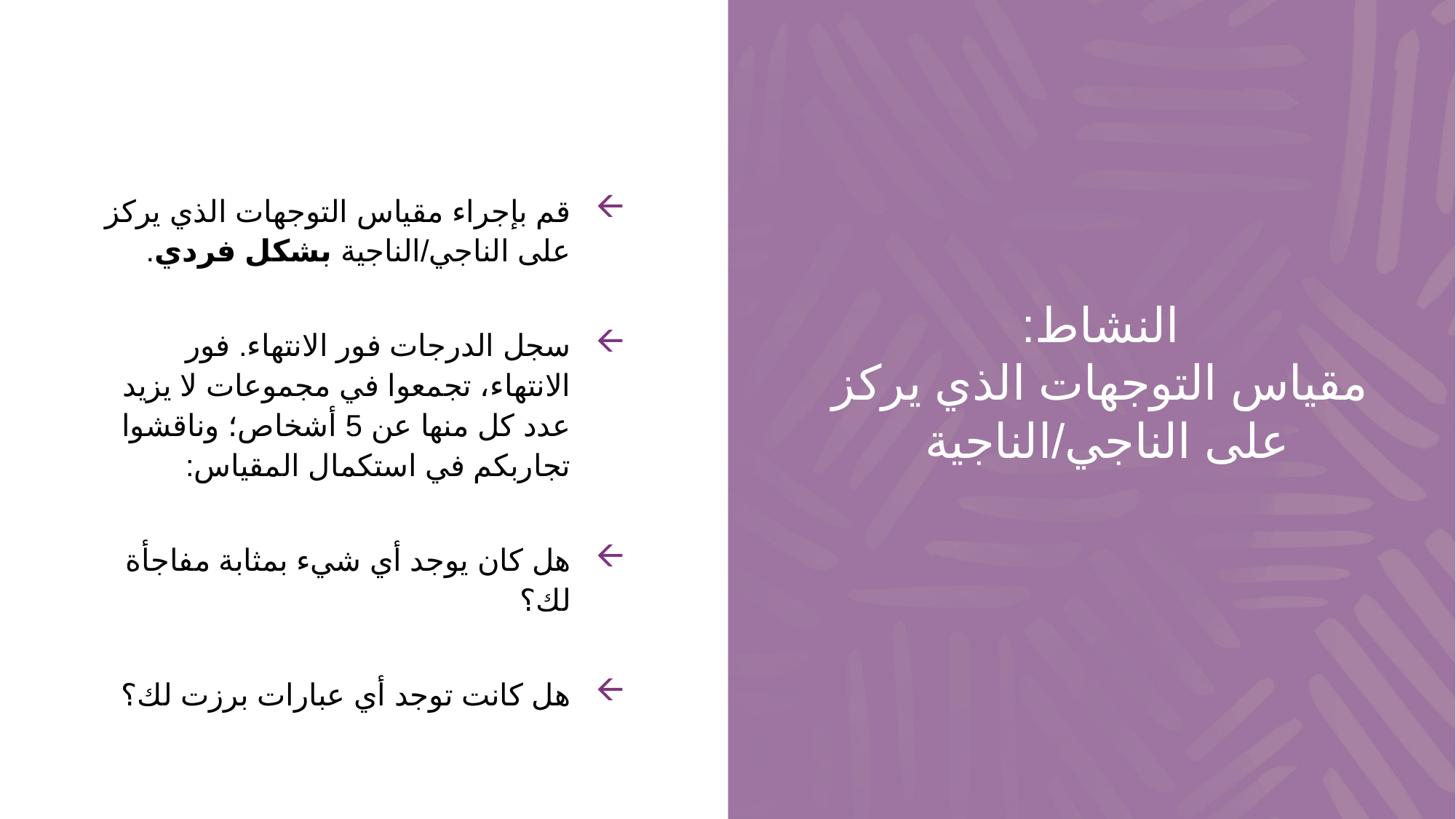

قم بإجراء مقياس التوجهات الذي يركز على الناجي/الناجية بشكل فردي.
سجل الدرجات فور الانتهاء. فور الانتهاء، تجمعوا في مجموعات لا يزيد عدد كل منها عن 5 أشخاص؛ وناقشوا تجاربكم في استكمال المقياس:
هل كان يوجد أي شيء بمثابة مفاجأة لك؟
هل كانت توجد أي عبارات برزت لك؟
# النشاط: مقياس التوجهات الذي يركز على الناجي/الناجية